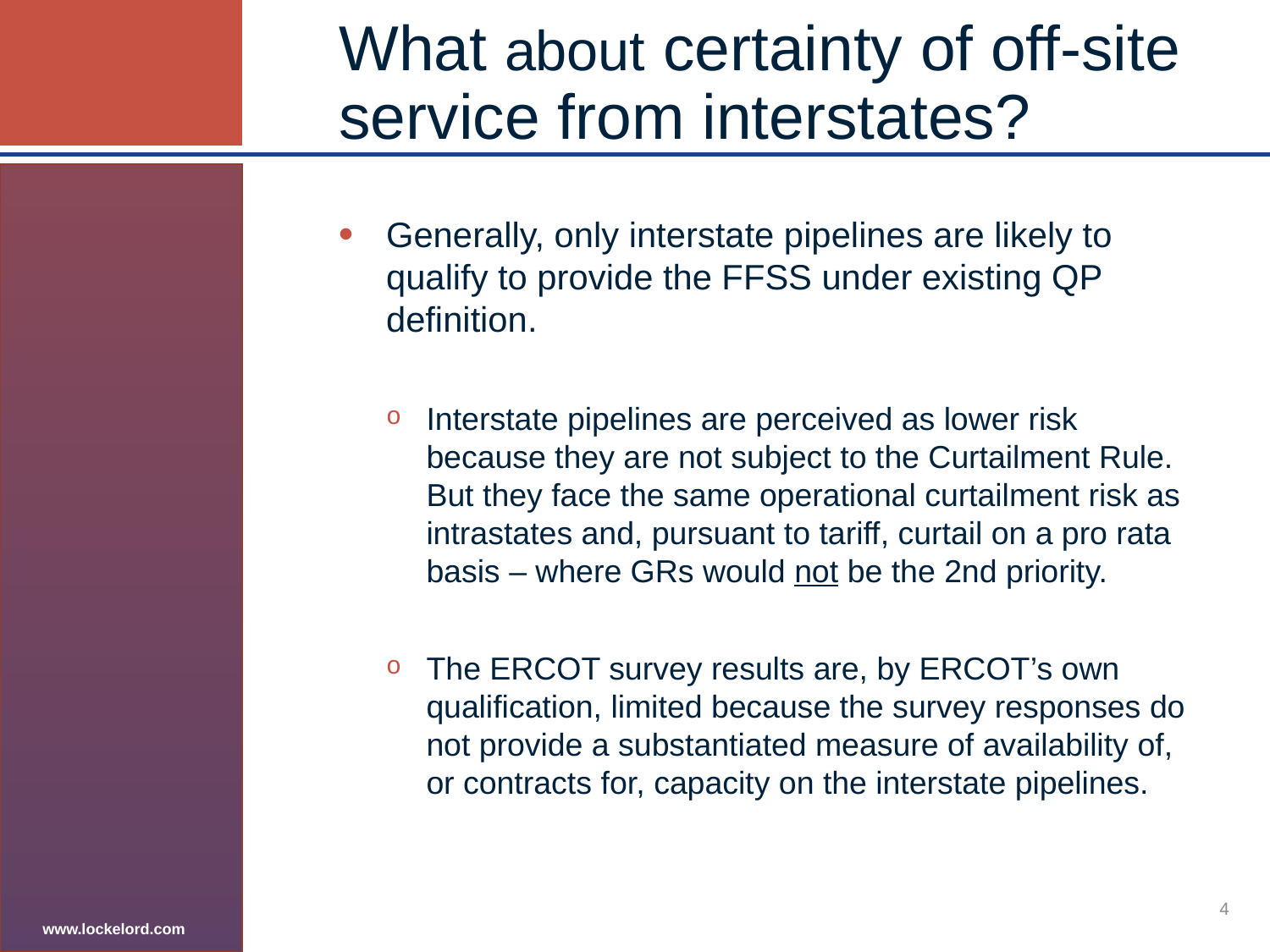

# What about certainty of off-site service from interstates?
Generally, only interstate pipelines are likely to qualify to provide the FFSS under existing QP definition.

Interstate pipelines are perceived as lower risk because they are not subject to the Curtailment Rule.  But they face the same operational curtailment risk as intrastates and, pursuant to tariff, curtail on a pro rata basis – where GRs would not be the 2nd priority.

The ERCOT survey results are, by ERCOT’s own qualification, limited because the survey responses do not provide a substantiated measure of availability of, or contracts for, capacity on the interstate pipelines.
4